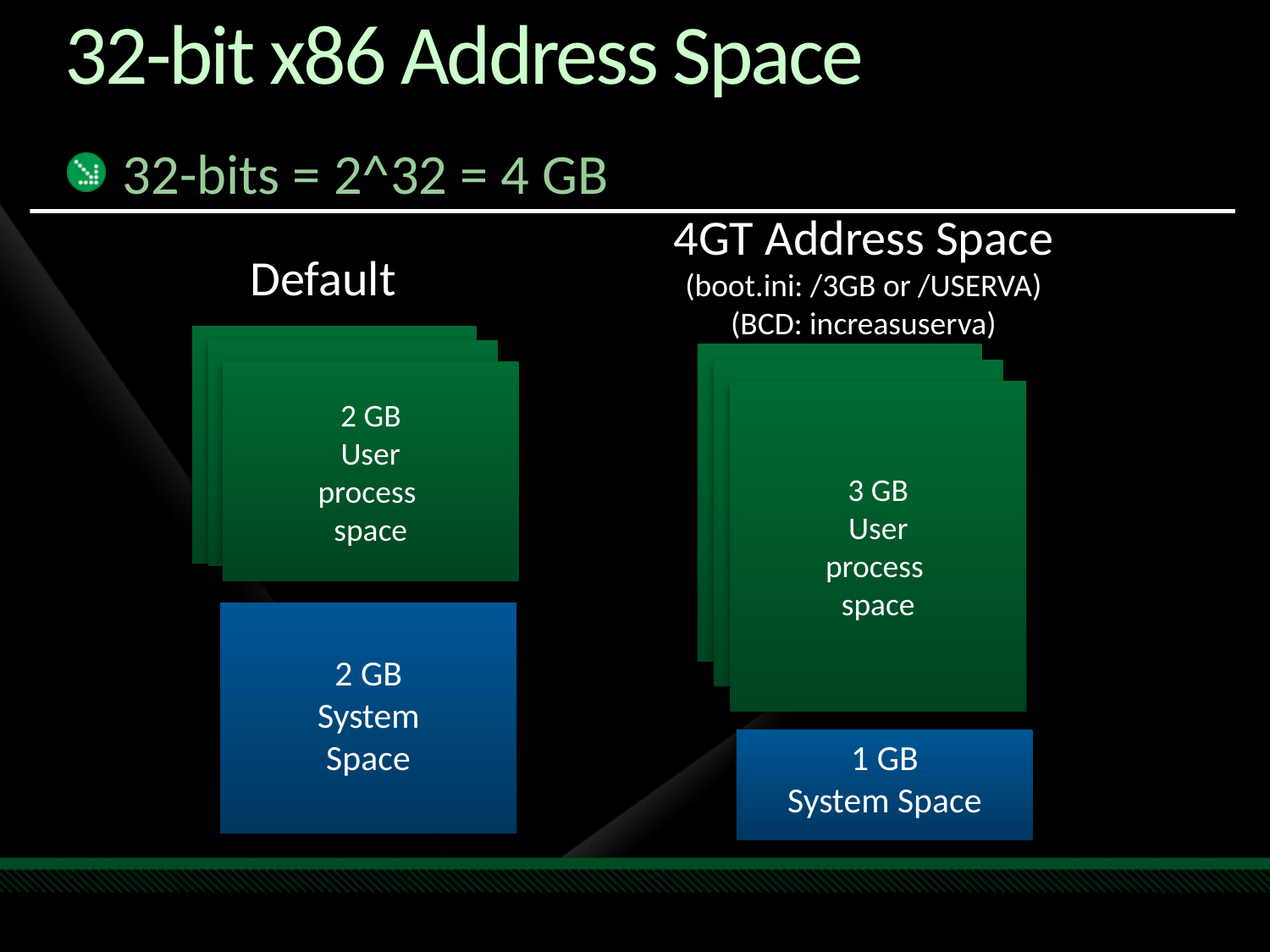

# 32-bit x86 Address Space
32-bits = 2^32 = 4 GB
4GT Address Space
(boot.ini: /3GB or /USERVA)
(BCD: increasuserva)

Default

2 GB
User
process
space
3 GB
User
process
space

2 GB
System
Space
1 GB
System Space